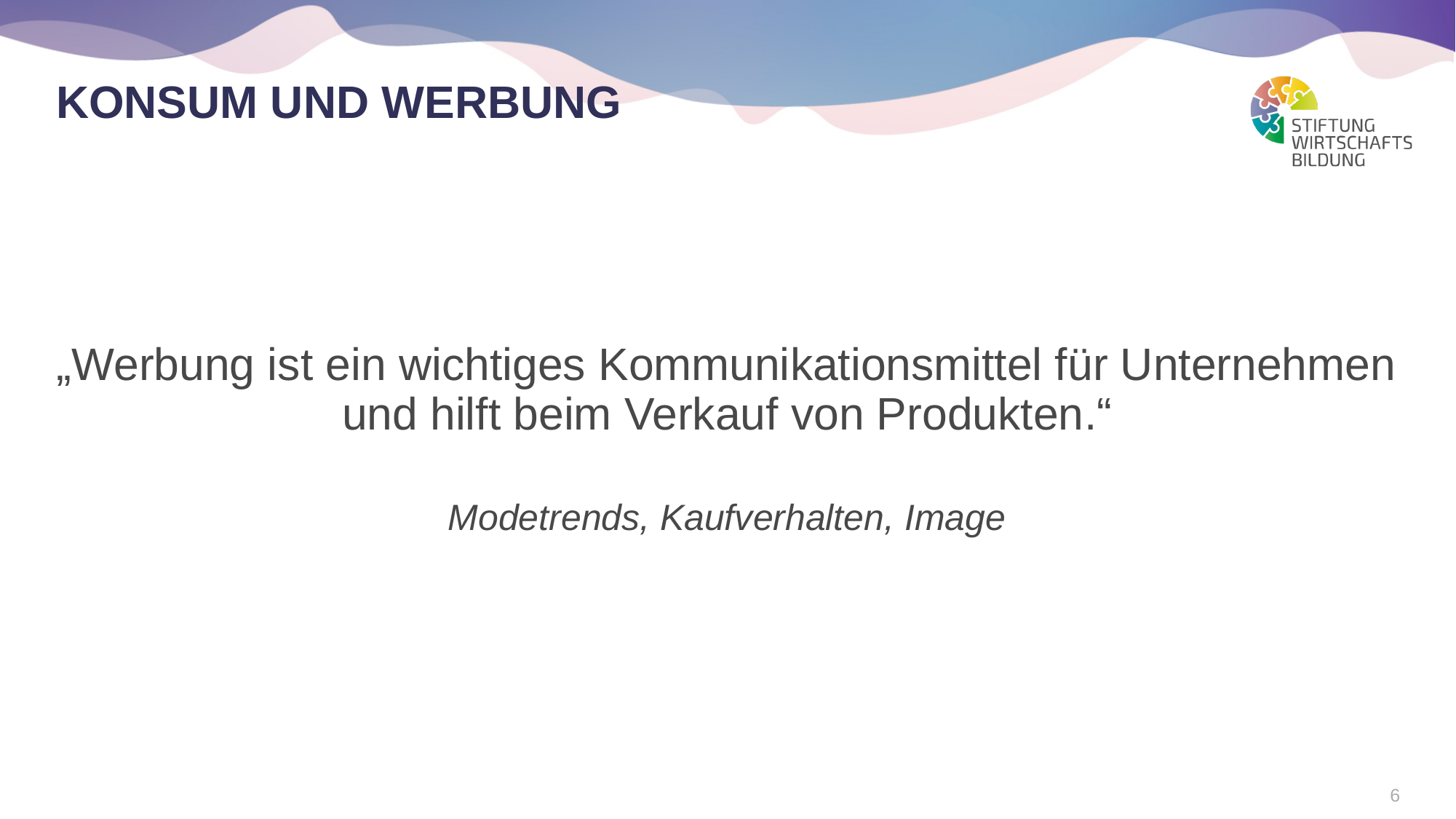

# Konsum und Werbung

„Werbung ist ein wichtiges Kommunikationsmittel für Unternehmen und hilft beim Verkauf von Produkten.“

Modetrends, Kaufverhalten, Image
6